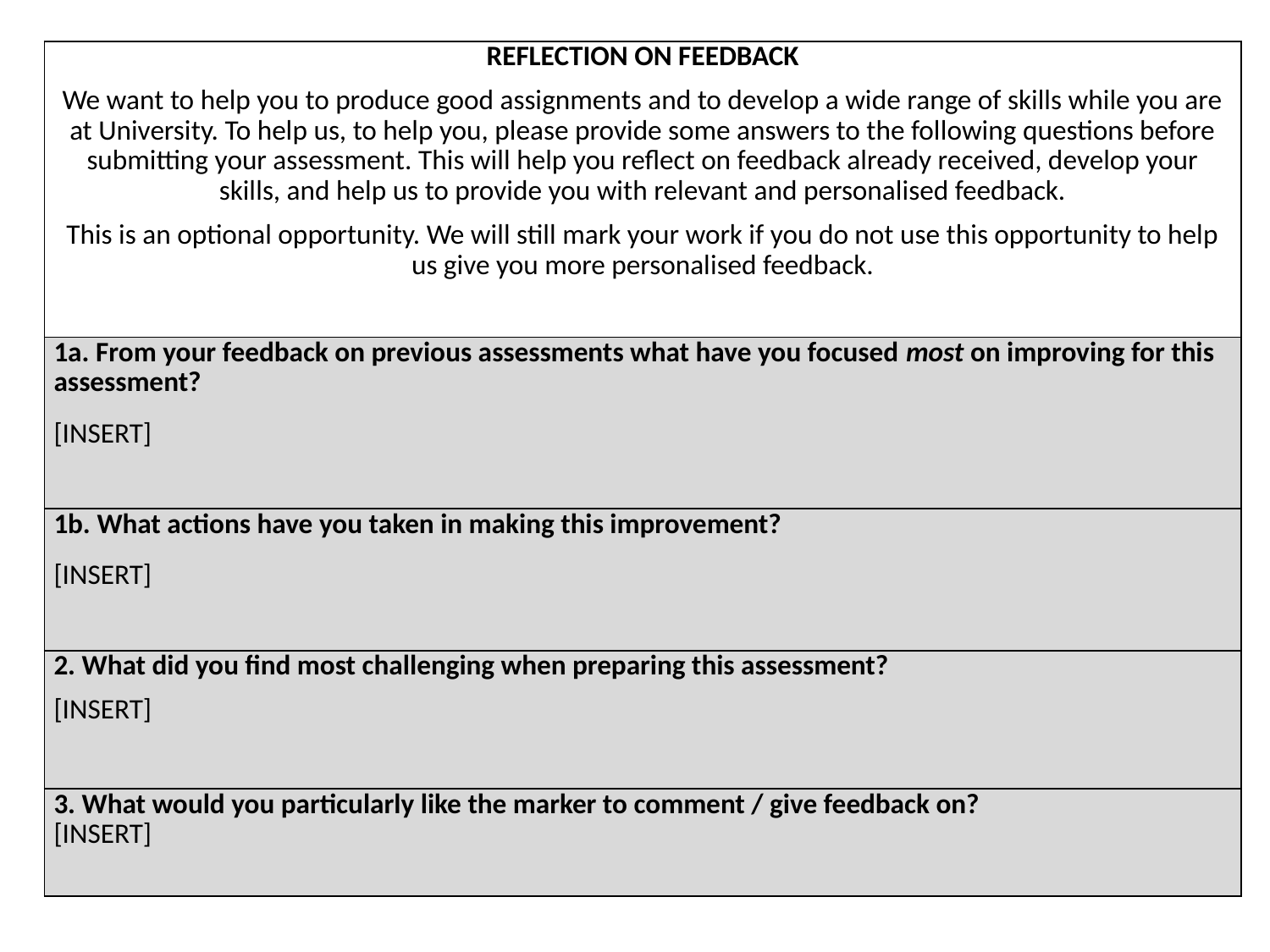

| REFLECTION ON FEEDBACK We want to help you to produce good assignments and to develop a wide range of skills while you are at University. To help us, to help you, please provide some answers to the following questions before submitting your assessment. This will help you reflect on feedback already received, develop your skills, and help us to provide you with relevant and personalised feedback. This is an optional opportunity. We will still mark your work if you do not use this opportunity to help us give you more personalised feedback. |
| --- |
| 1a. From your feedback on previous assessments what have you focused most on improving for this assessment? [INSERT] |
| 1b. What actions have you taken in making this improvement? [INSERT] |
| 2. What did you find most challenging when preparing this assessment? [INSERT] |
| 3. What would you particularly like the marker to comment / give feedback on? [INSERT] |